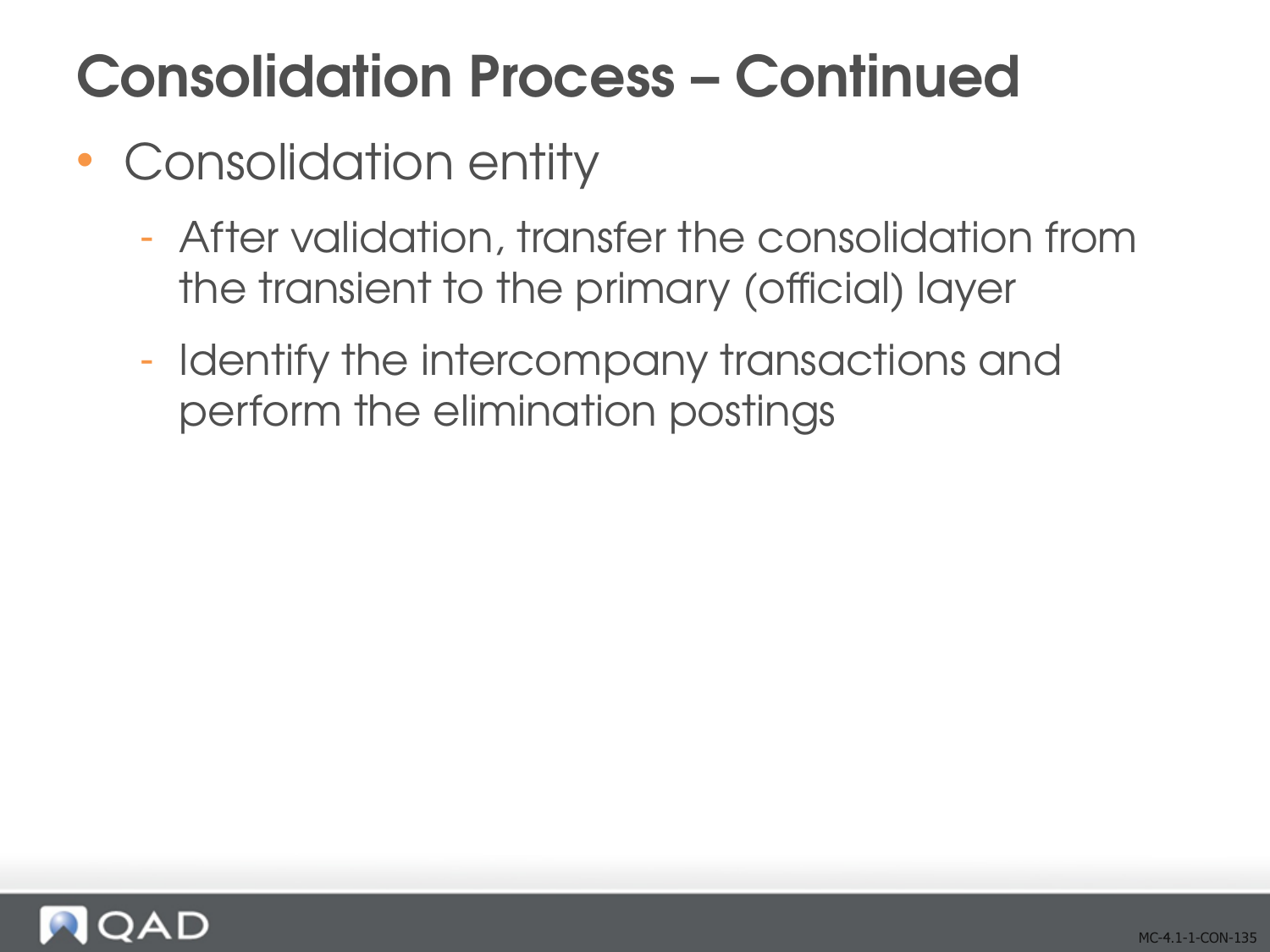

# Consolidation Process – Continued
Consolidation entity
After validation, transfer the consolidation from the transient to the primary (official) layer
Identify the intercompany transactions and perform the elimination postings

MC-4.1-1-CON-135